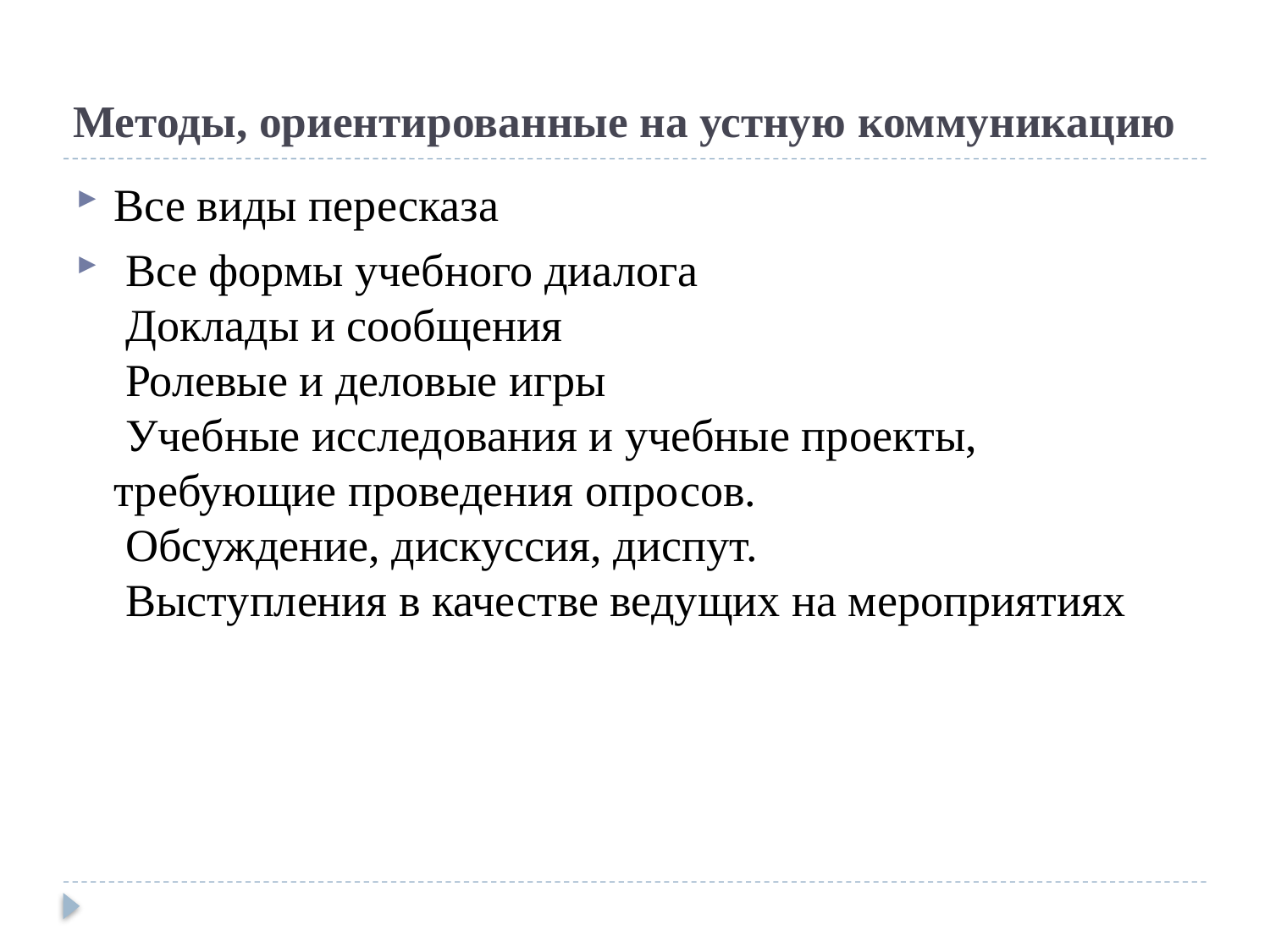

# Методы, ориентированные на устную коммуникацию
Все виды пересказа
 Все формы учебного диалога
 Доклады и сообщения
 Ролевые и деловые игры
 Учебные исследования и учебные проекты, требующие проведения опросов.
 Обсуждение, дискуссия, диспут.
 Выступления в качестве ведущих на мероприятиях